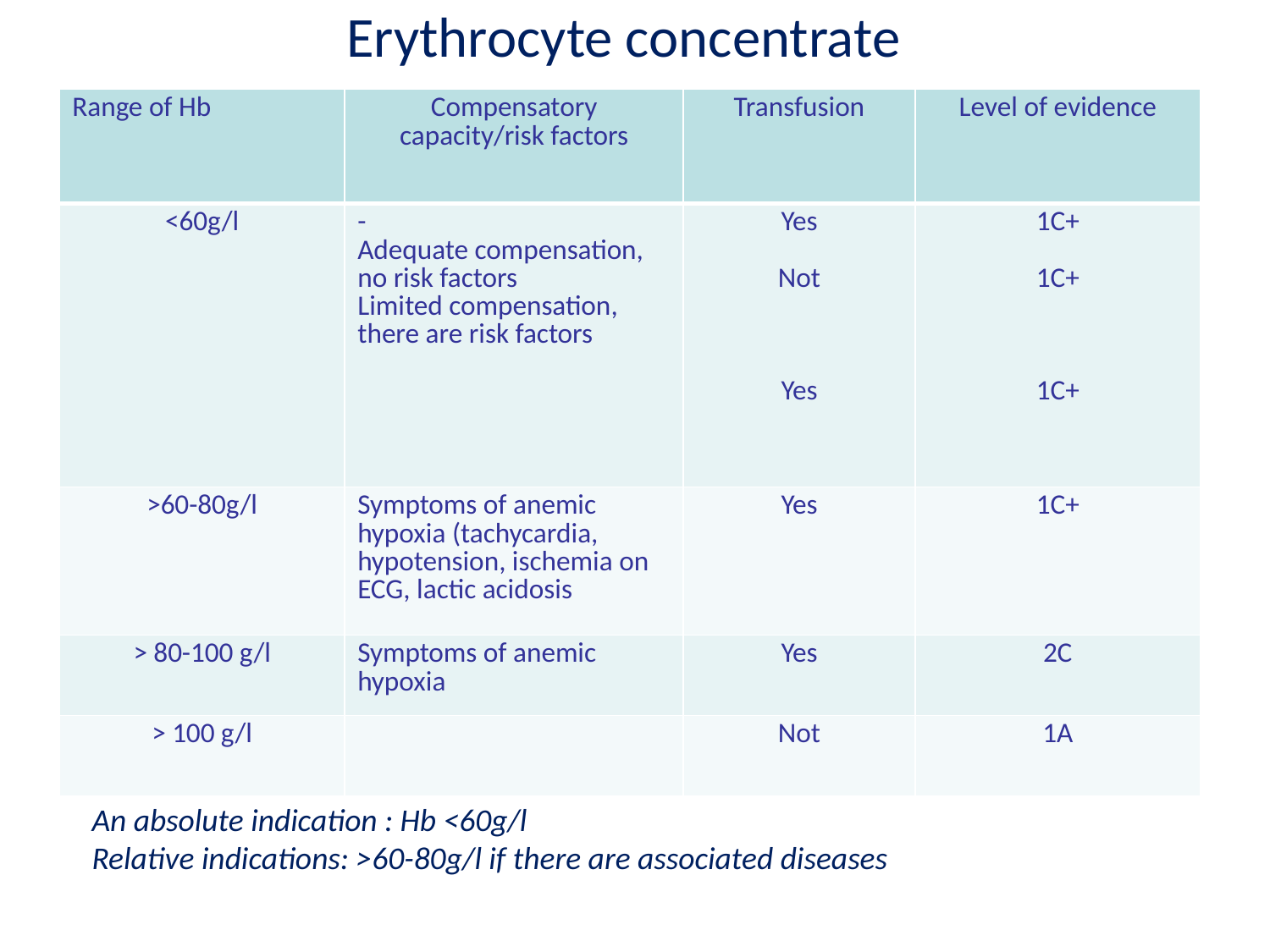

Erythrocyte concentrate
| Range of Hb | Compensatory capacity/risk factors | Transfusion | Level of evidence |
| --- | --- | --- | --- |
| <60g/l | - Adequate compensation, no risk factors Limited compensation, there are risk factors | Yes Not Yes | 1C+ 1C+ 1C+ |
| >60-80g/l | Symptoms of anemic hypoxia (tachycardia, hypotension, ischemia on ECG, lactic acidosis | Yes | 1C+ |
| > 80-100 g/l | Symptoms of anemic hypoxia | Yes | 2C |
| > 100 g/l |  | Not | 1A |
An absolute indication : Hb <60g/l
Relative indications: >60-80g/l if there are associated diseases